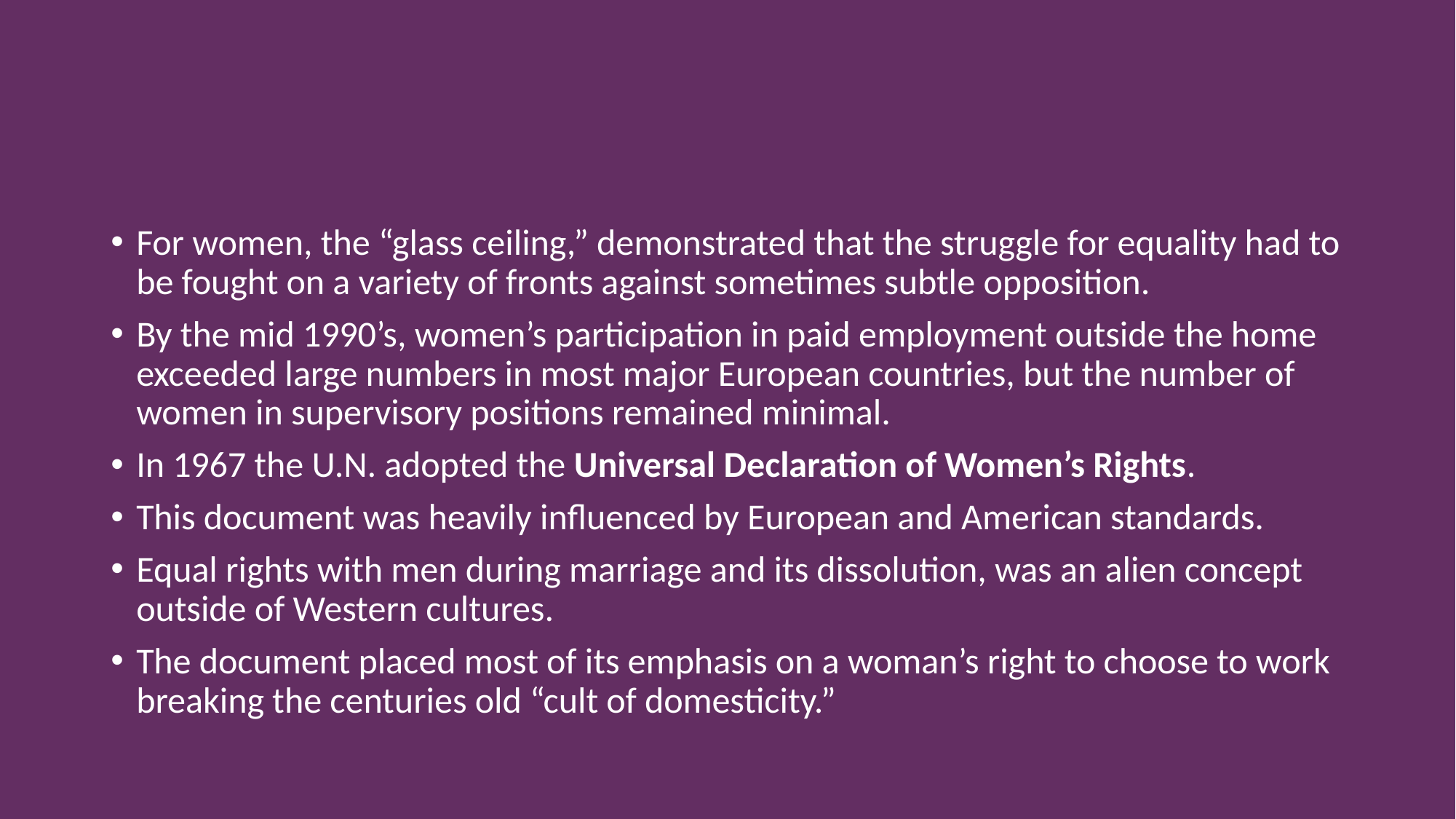

For women, the “glass ceiling,” demonstrated that the struggle for equality had to be fought on a variety of fronts against sometimes subtle opposition.
By the mid 1990’s, women’s participation in paid employment outside the home exceeded large numbers in most major European countries, but the number of women in supervisory positions remained minimal.
In 1967 the U.N. adopted the Universal Declaration of Women’s Rights.
This document was heavily influenced by European and American standards.
Equal rights with men during marriage and its dissolution, was an alien concept outside of Western cultures.
The document placed most of its emphasis on a woman’s right to choose to work breaking the centuries old “cult of domesticity.”